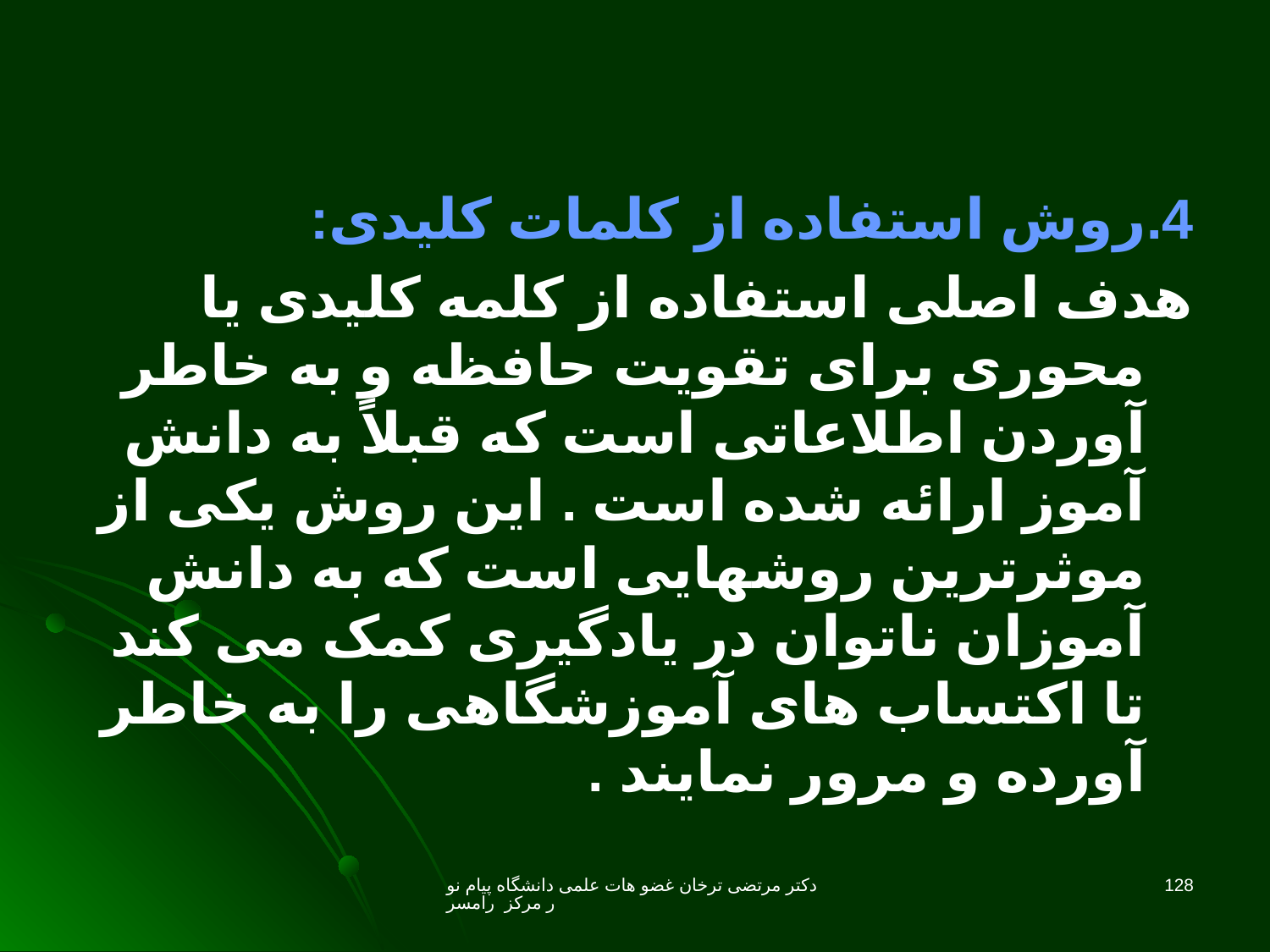

4.روش استفاده از کلمات کلیدی:
هدف اصلی استفاده از کلمه کلیدی یا محوری برای تقویت حافظه و به خاطر آوردن اطلاعاتی است که قبلاً به دانش آموز ارائه شده است . این روش یکی از موثرترین روشهایی است که به دانش آموزان ناتوان در یادگیری کمک می کند  تا اکتساب های آموزشگاهی را به خاطر آورده و مرور نمایند .
دکتر مرتضی ترخان غضو هات علمی دانشگاه پیام نور مرکز رامسر
128